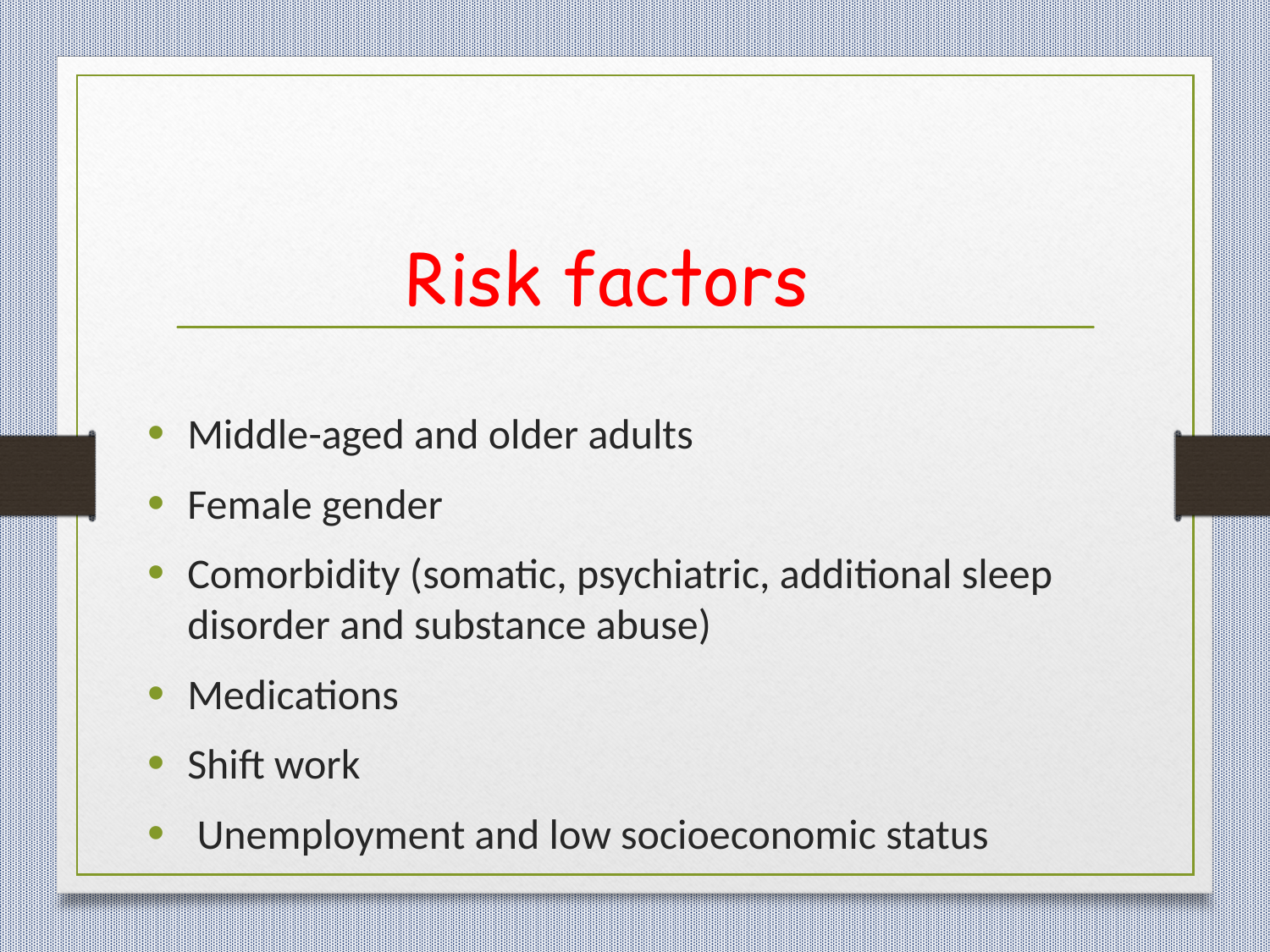

# Risk factors

Middle-aged and older adults
Female gender
Comorbidity (somatic, psychiatric, additional sleep disorder and substance abuse)
Medications
Shift work
 Unemployment and low socioeconomic status